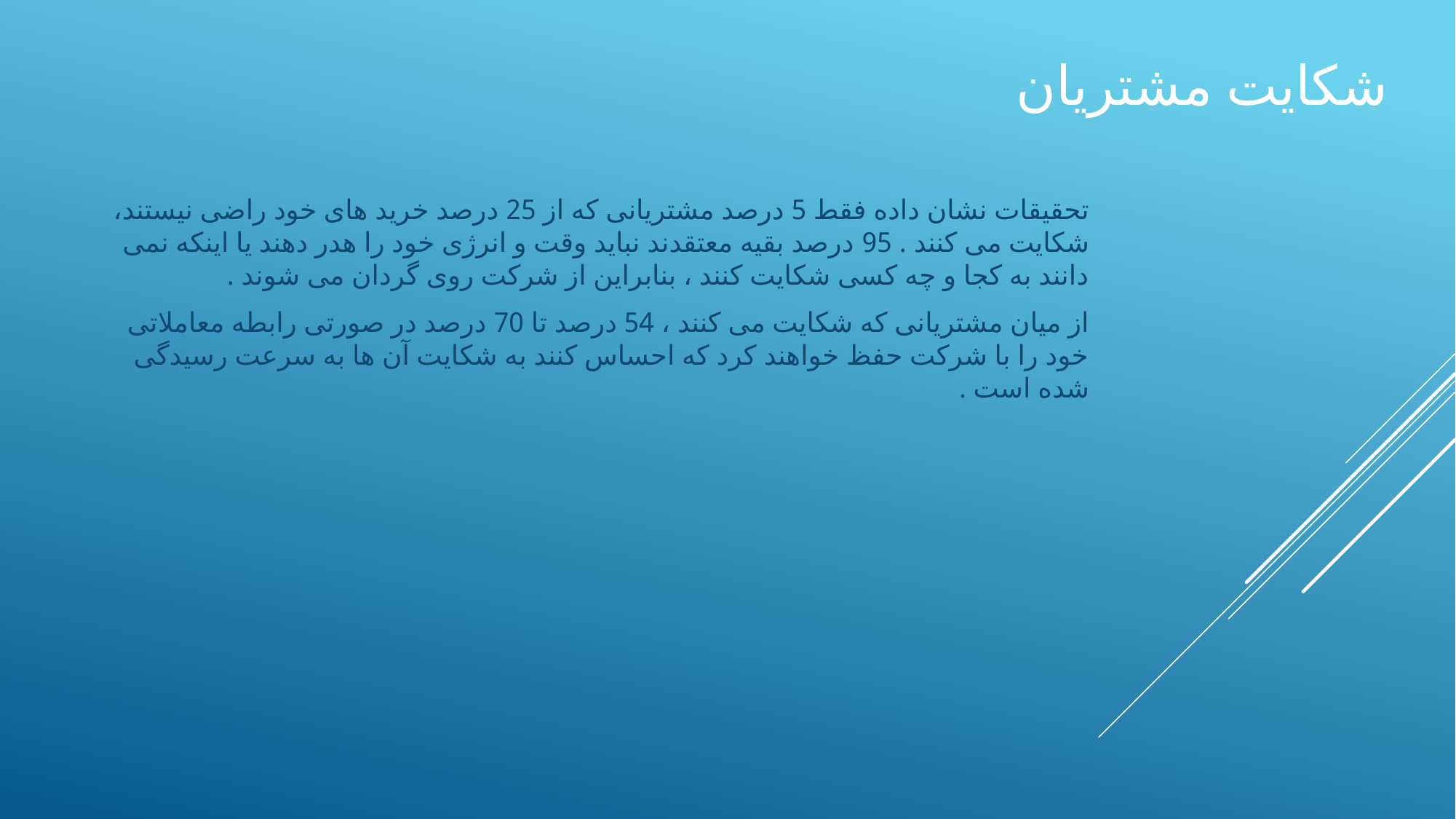

# شکایت مشتریان
تحقیقات نشان داده فقط 5 درصد مشتریانی که از 25 درصد خرید های خود راضی نیستند، شکایت می کنند . 95 درصد بقیه معتقدند نباید وقت و انرژی خود را هدر دهند یا اینکه نمی دانند به کجا و چه کسی شکایت کنند ، بنابراین از شرکت روی گردان می شوند .
از میان مشتریانی که شکایت می کنند ، 54 درصد تا 70 درصد در صورتی رابطه معاملاتی خود را با شرکت حفظ خواهند کرد که احساس کنند به شکایت آن ها به سرعت رسیدگی شده است .